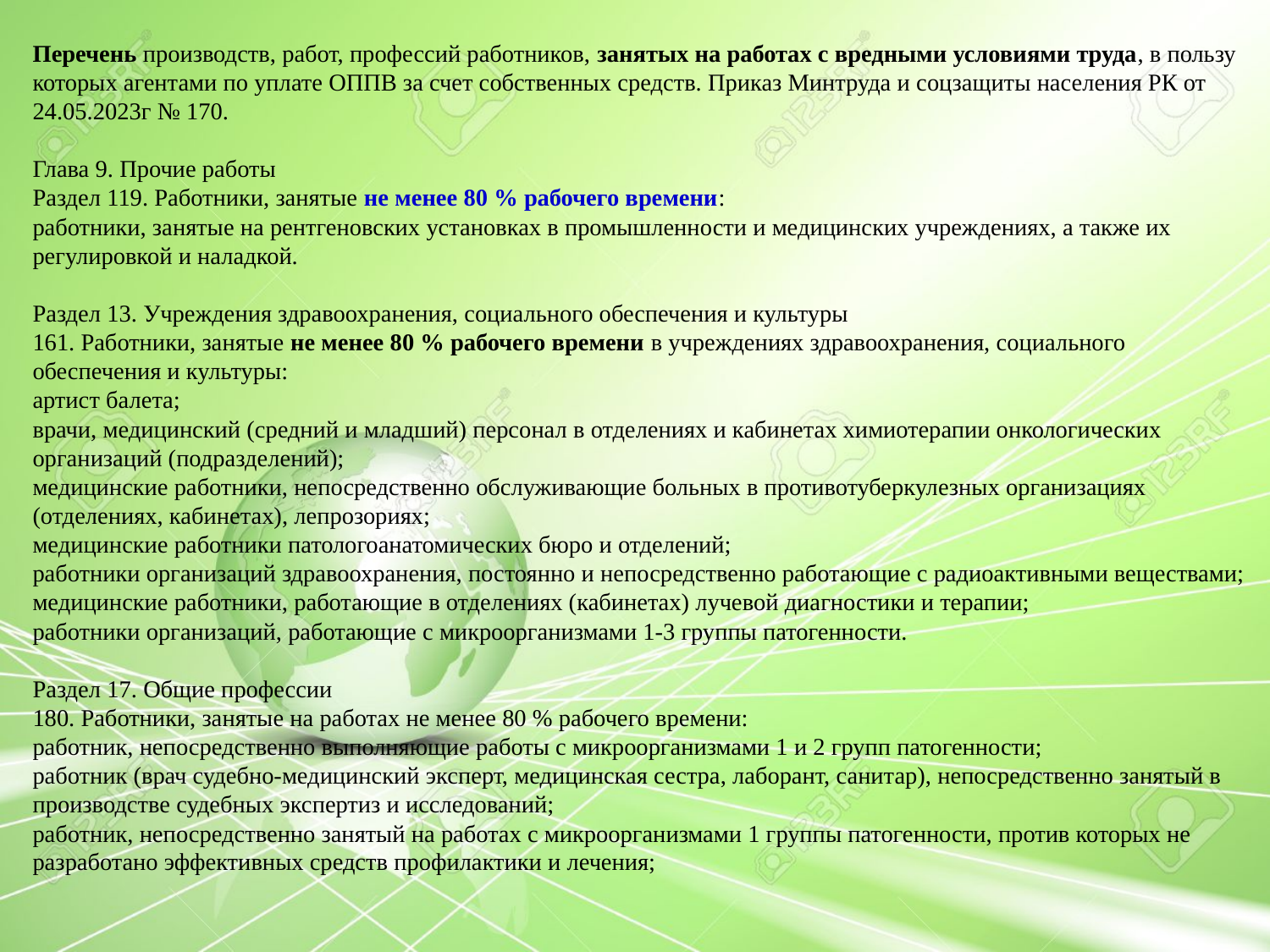

Перечень производств, работ, профессий работников, занятых на работах с вредными условиями труда, в пользу которых агентами по уплате ОППВ за счет собственных средств. Приказ Минтруда и соцзащиты населения РК от 24.05.2023г № 170.

Глава 9. Прочие работы
Раздел 119. Работники, занятые не менее 80 % рабочего времени:
работники, занятые на рентгеновских установках в промышленности и медицинских учреждениях, а также их регулировкой и наладкой.

Раздел 13. Учреждения здравоохранения, социального обеспечения и культуры
161. Работники, занятые не менее 80 % рабочего времени в учреждениях здравоохранения, социального обеспечения и культуры:
артист балета;
врачи, медицинский (средний и младший) персонал в отделениях и кабинетах химиотерапии онкологических организаций (подразделений);
медицинские работники, непосредственно обслуживающие больных в противотуберкулезных организациях (отделениях, кабинетах), лепрозориях;
медицинские работники патологоанатомических бюро и отделений;
работники организаций здравоохранения, постоянно и непосредственно работающие с радиоактивными веществами;
медицинские работники, работающие в отделениях (кабинетах) лучевой диагностики и терапии;
работники организаций, работающие с микроорганизмами 1-3 группы патогенности.

Раздел 17. Общие профессии
180. Работники, занятые на работах не менее 80 % рабочего времени:
работник, непосредственно выполняющие работы с микроорганизмами 1 и 2 групп патогенности;
работник (врач судебно-медицинский эксперт, медицинская сестра, лаборант, санитар), непосредственно занятый в производстве судебных экспертиз и исследований;
работник, непосредственно занятый на работах с микроорганизмами 1 группы патогенности, против которых не разработано эффективных средств профилактики и лечения;